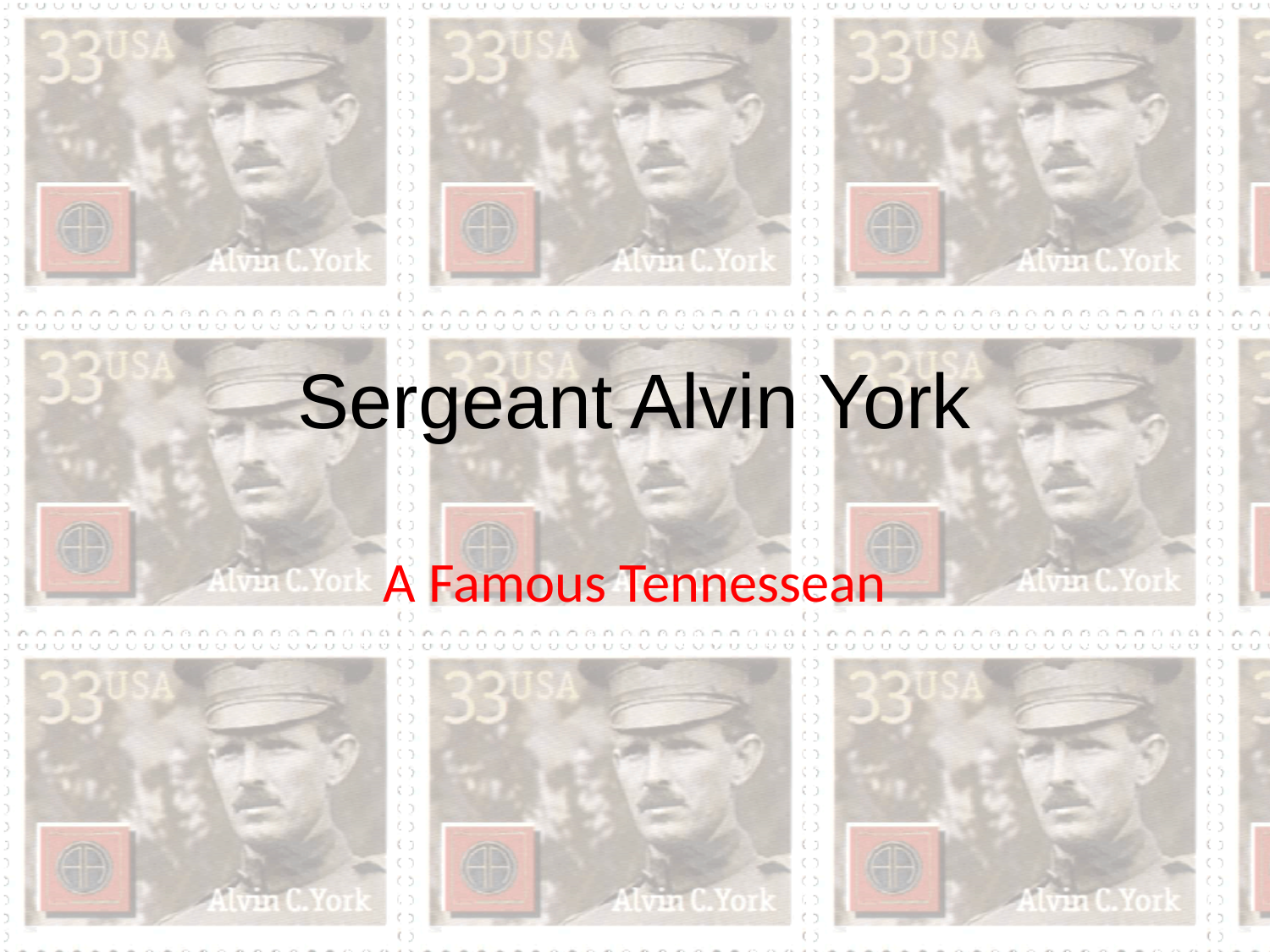

# Sergeant Alvin York
A Famous Tennessean